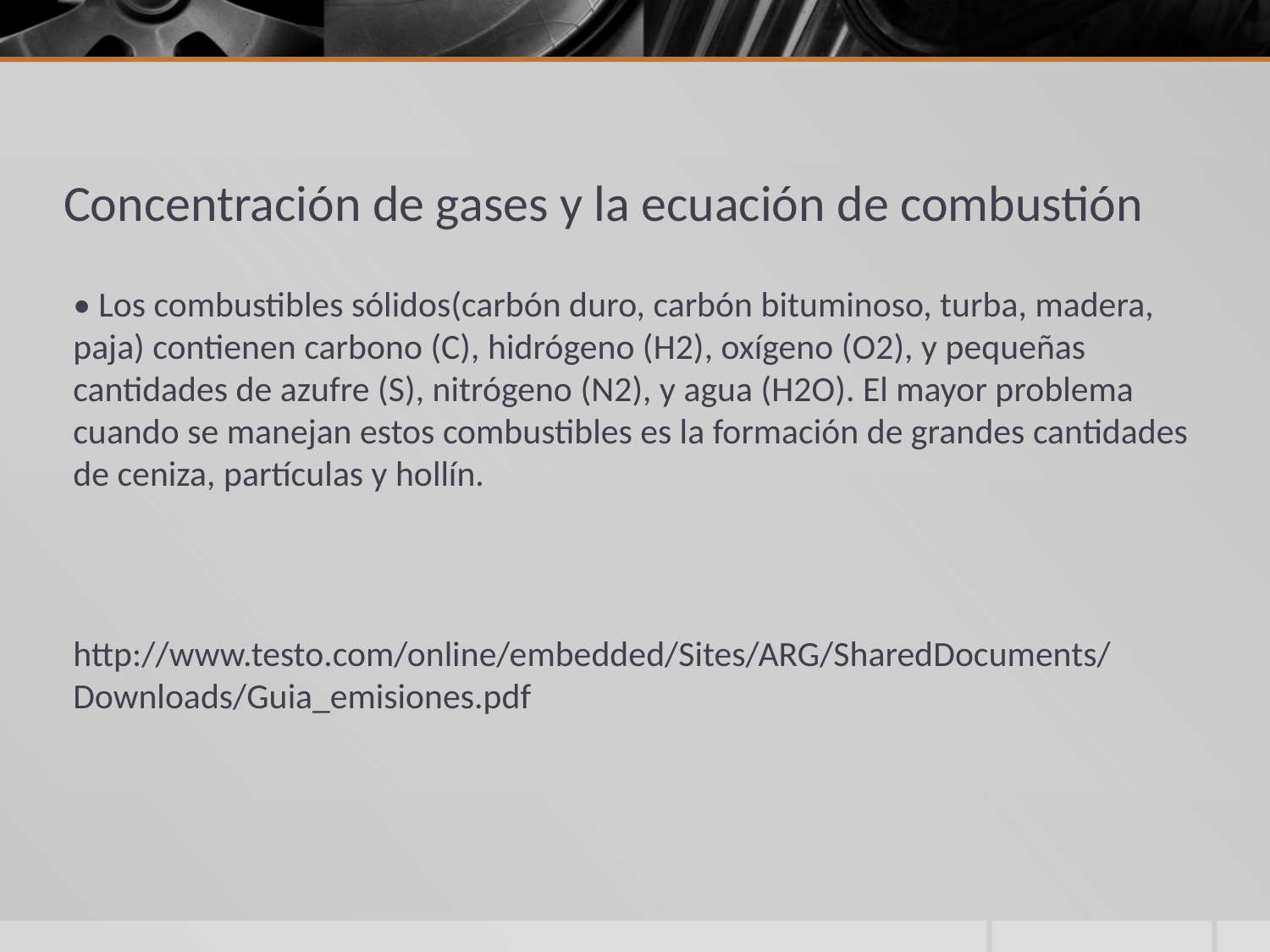

# Concentración de gases y la ecuación de combustión
• Los combustibles sólidos(carbón duro, carbón bituminoso, turba, madera, paja) contienen carbono (C), hidrógeno (H2), oxígeno (O2), y pequeñas cantidades de azufre (S), nitrógeno (N2), y agua (H2O). El mayor problema cuando se manejan estos combustibles es la formación de grandes cantidades de ceniza, partículas y hollín.

http://www.testo.com/online/embedded/Sites/ARG/SharedDocuments/Downloads/Guia_emisiones.pdf